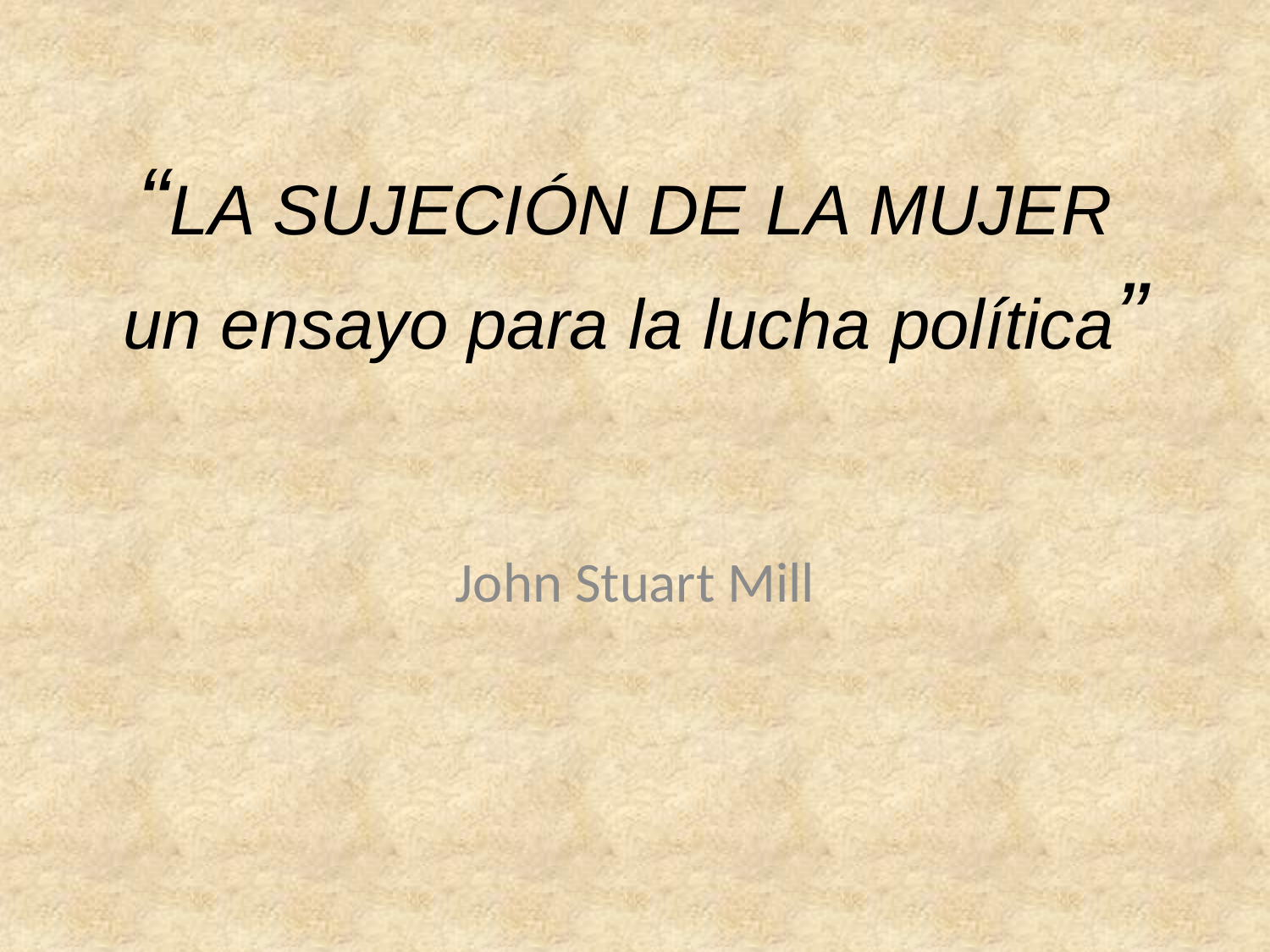

# “LA SUJECIÓN DE LA MUJER un ensayo para la lucha política”
John Stuart Mill